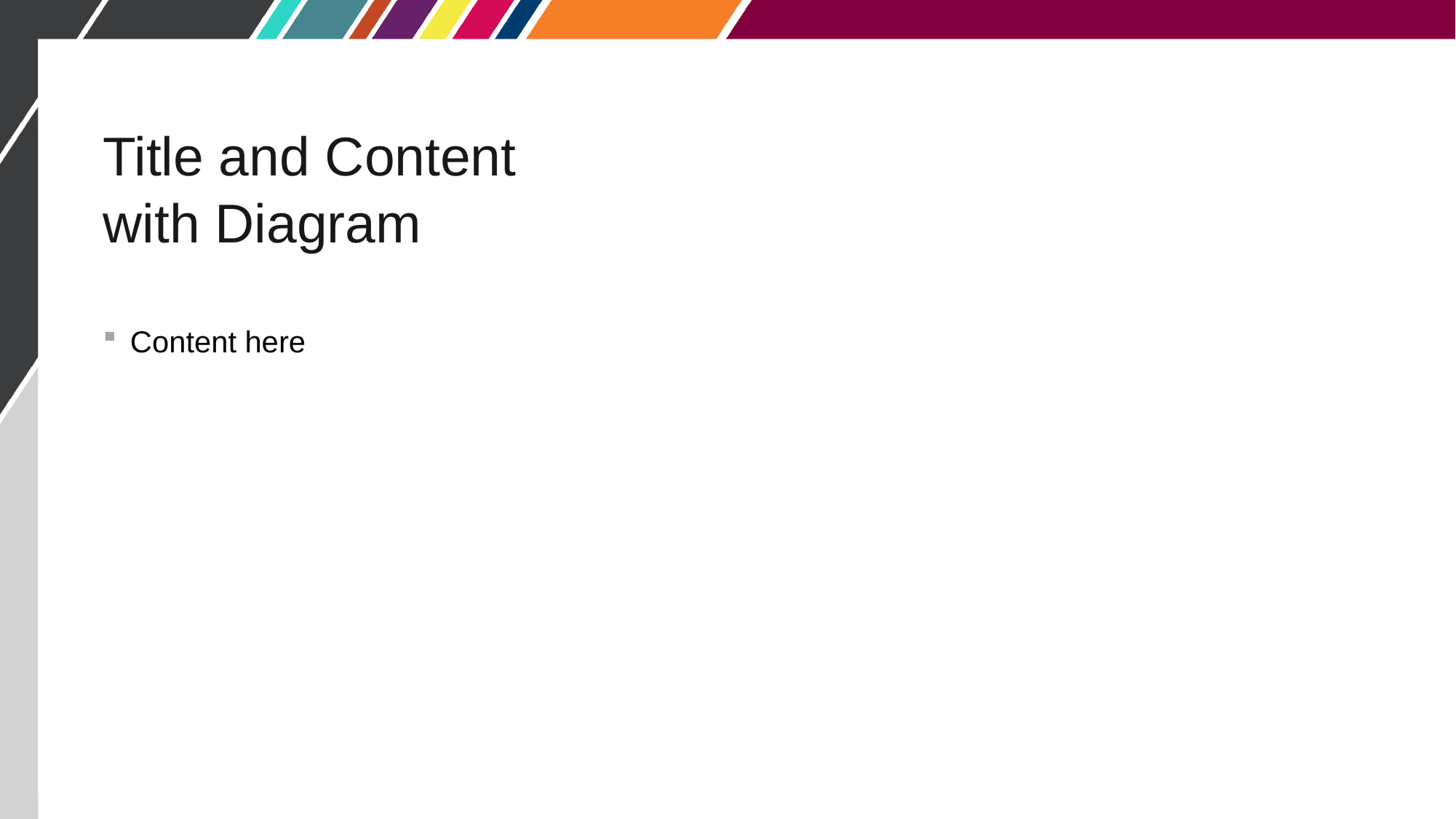

# Title and Content with Diagram
Content here